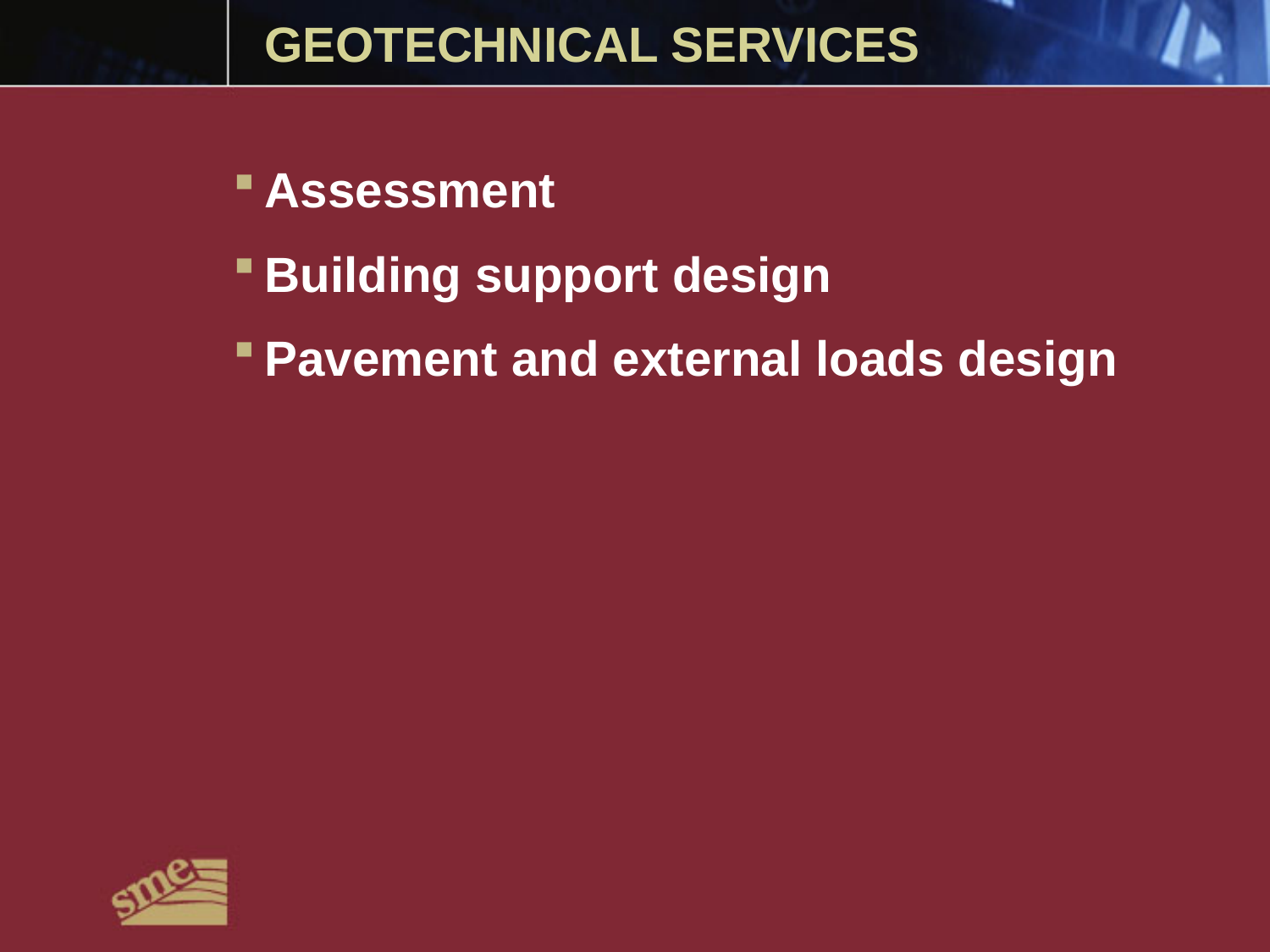

# GEOTECHNICAL SERVICES
Assessment
Building support design
Pavement and external loads design